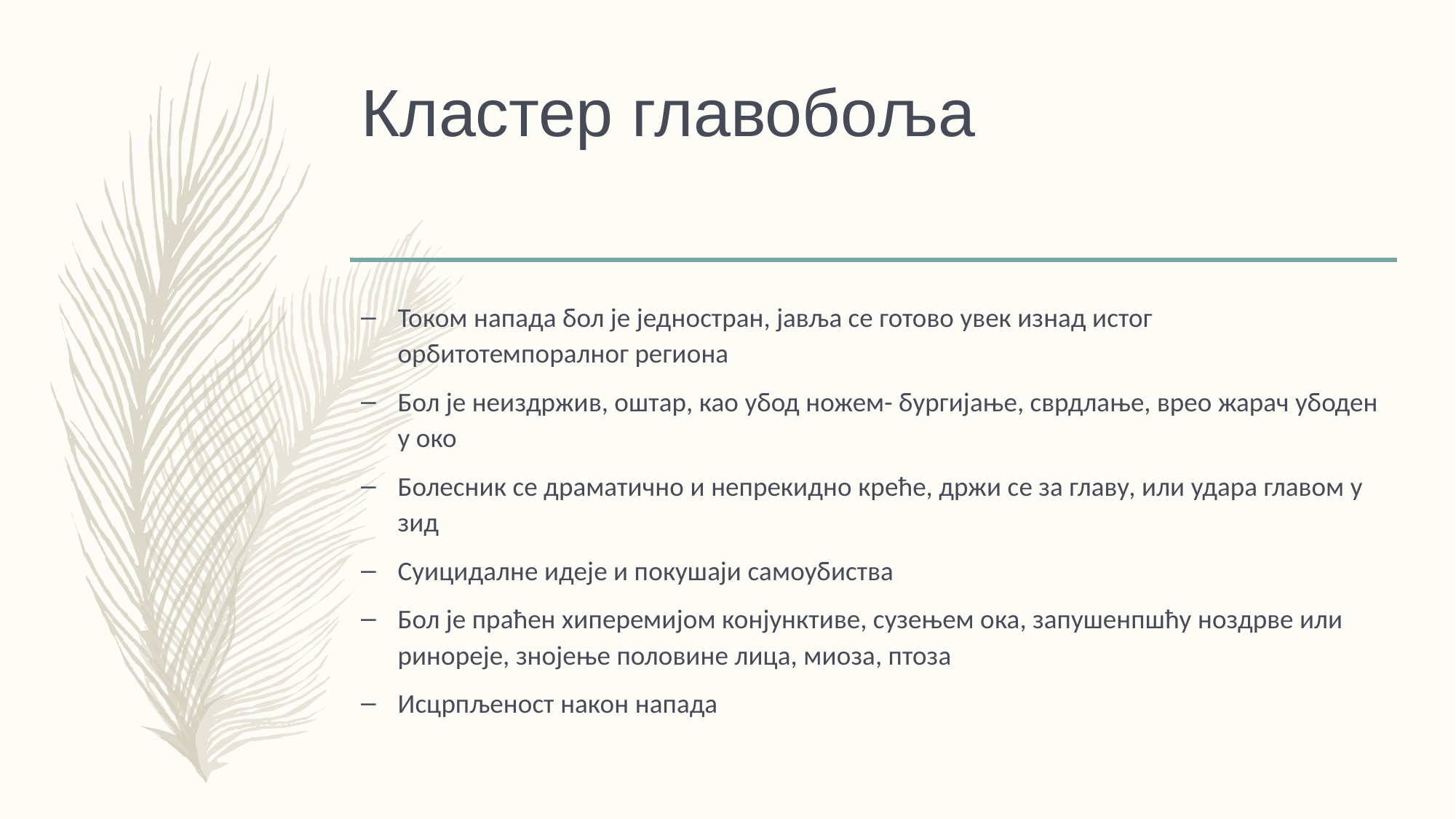

# Кластер главобоља
Током напада бол је једностран, јавља се готово увек изнад истог орбитотемпоралног региона
Бол је неиздржив, оштар, као убод ножем- бургијање, сврдлање, врео жарач убоден у око
Болесник се драматично и непрекидно креће, држи се за главу, или удара главом у зид
Суицидалне идеје и покушаји самоубиства
Бол је праћен хиперемијом конјунктиве, сузењем ока, запушенпшћу ноздрве или ринореје, знојење половине лица, миоза, птоза
Исцрпљеност након напада